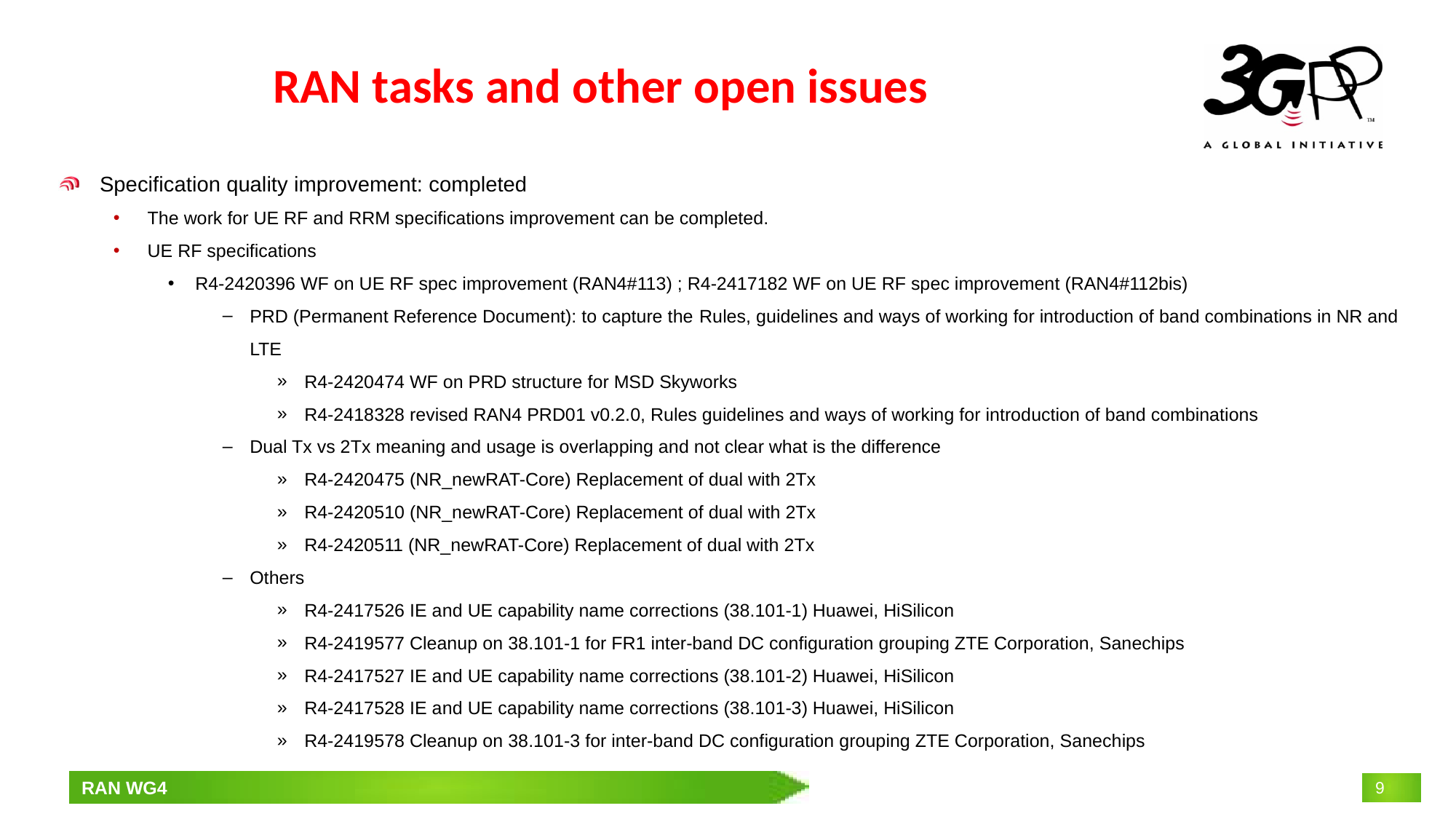

# RAN tasks and other open issues
Specification quality improvement: completed
The work for UE RF and RRM specifications improvement can be completed.
UE RF specifications
R4-2420396 WF on UE RF spec improvement (RAN4#113) ; R4-2417182 WF on UE RF spec improvement (RAN4#112bis)
PRD (Permanent Reference Document): to capture the Rules, guidelines and ways of working for introduction of band combinations in NR and LTE
R4-2420474 WF on PRD structure for MSD Skyworks
R4-2418328 revised RAN4 PRD01 v0.2.0, Rules guidelines and ways of working for introduction of band combinations
Dual Tx vs 2Tx meaning and usage is overlapping and not clear what is the difference
R4-2420475 (NR_newRAT-Core) Replacement of dual with 2Tx
R4-2420510 (NR_newRAT-Core) Replacement of dual with 2Tx
R4-2420511 (NR_newRAT-Core) Replacement of dual with 2Tx
Others
R4-2417526 IE and UE capability name corrections (38.101-1) Huawei, HiSilicon
R4-2419577 Cleanup on 38.101-1 for FR1 inter-band DC configuration grouping ZTE Corporation, Sanechips
R4-2417527 IE and UE capability name corrections (38.101-2) Huawei, HiSilicon
R4-2417528 IE and UE capability name corrections (38.101-3) Huawei, HiSilicon
R4-2419578 Cleanup on 38.101-3 for inter-band DC configuration grouping ZTE Corporation, Sanechips